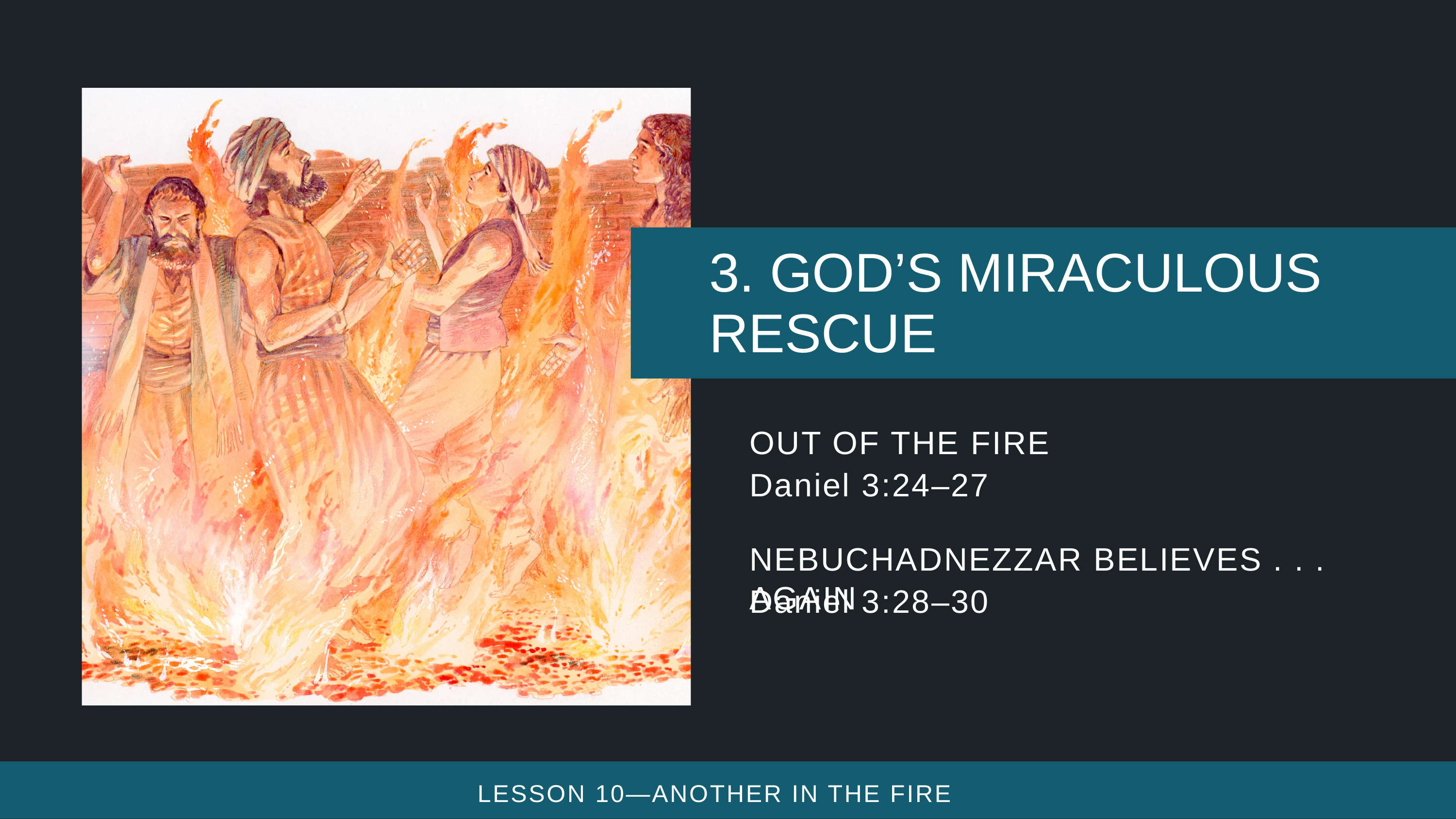

OUT OF THE FIRE
Daniel 3:24–27
NEBUCHADNEZZAR BELIEVES . . . AGAIN
Daniel 3:28–30